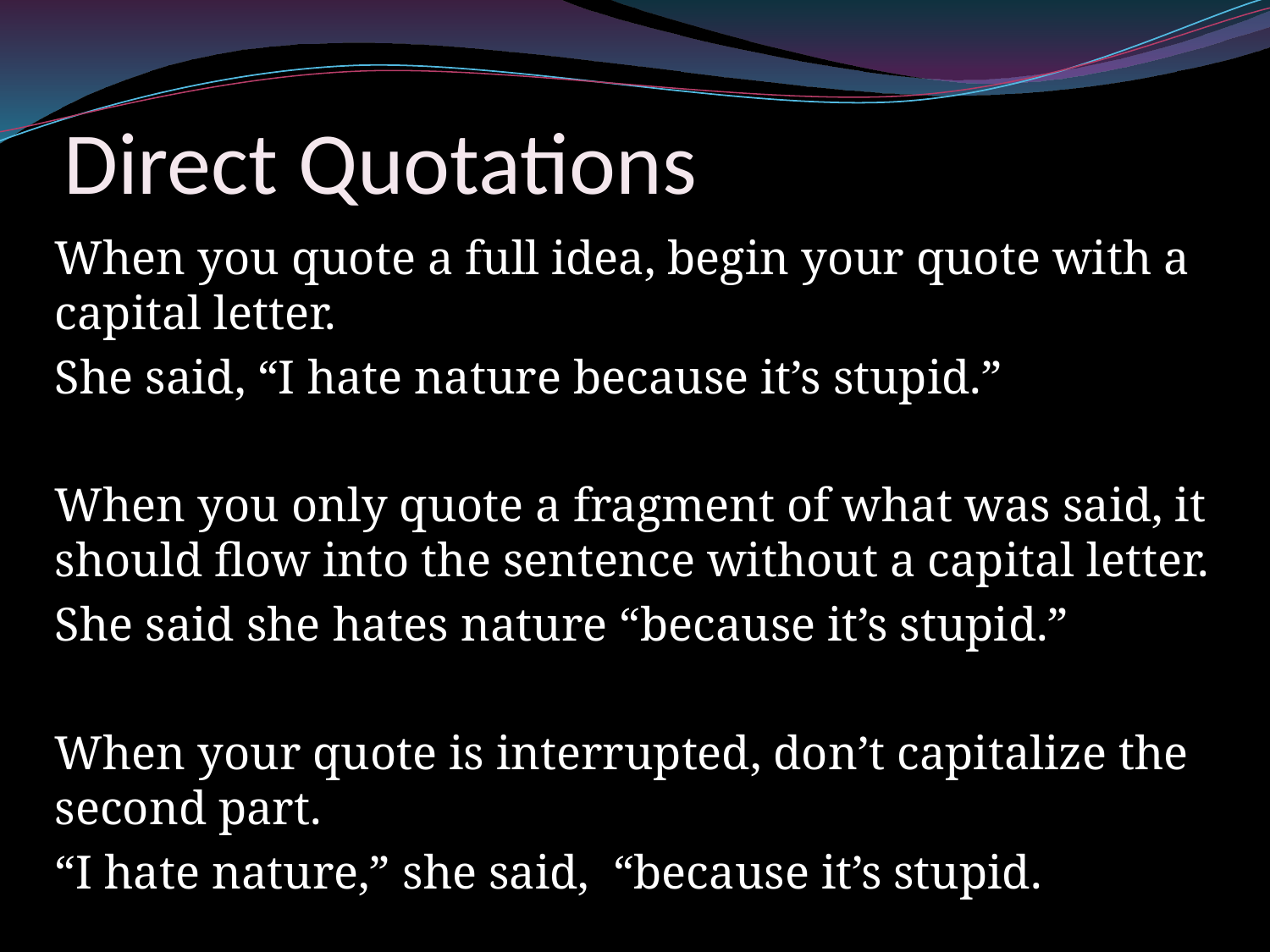

# Direct Quotations
When you quote a full idea, begin your quote with a capital letter.
She said, “I hate nature because it’s stupid.”

When you only quote a fragment of what was said, it should flow into the sentence without a capital letter.
She said she hates nature “because it’s stupid.”

When your quote is interrupted, don’t capitalize the second part.
“I hate nature,” she said,  “because it’s stupid.